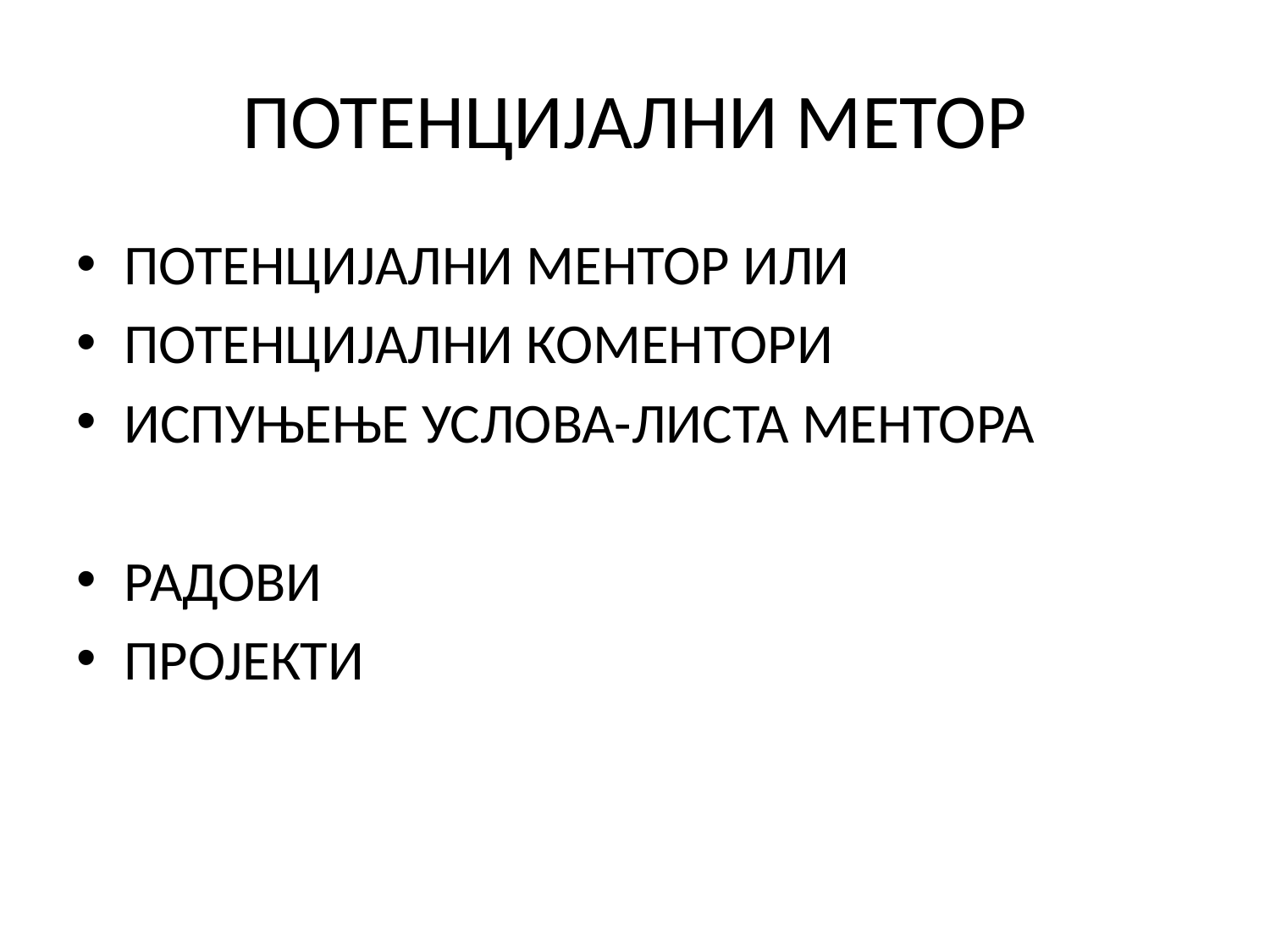

# ПОТЕНЦИЈАЛНИ МЕТОР
ПОТЕНЦИЈАЛНИ МЕНТОР ИЛИ
ПОТЕНЦИЈАЛНИ КОМЕНТОРИ
ИСПУЊЕЊЕ УСЛОВА-ЛИСТА МЕНТОРА

РАДОВИ
ПРОЈЕКТИ